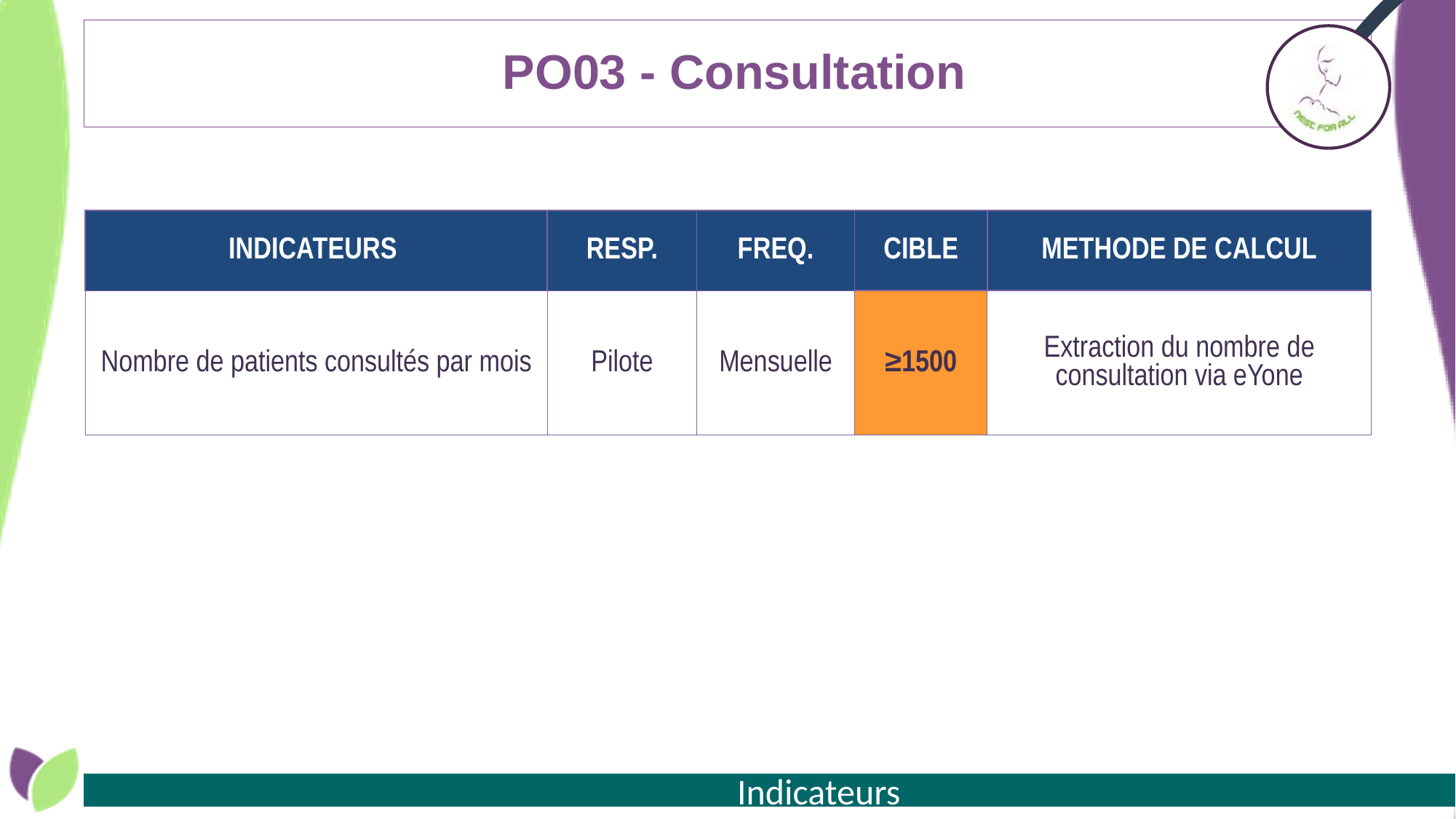

# PO03 - Consultation
| INDICATEURS | RESP. | FREQ. | CIBLE | METHODE DE CALCUL |
| --- | --- | --- | --- | --- |
| Nombre de patients consultés par mois | Pilote | Mensuelle | ≥1500 | Extraction du nombre de consultation via eYone |
Indicateurs